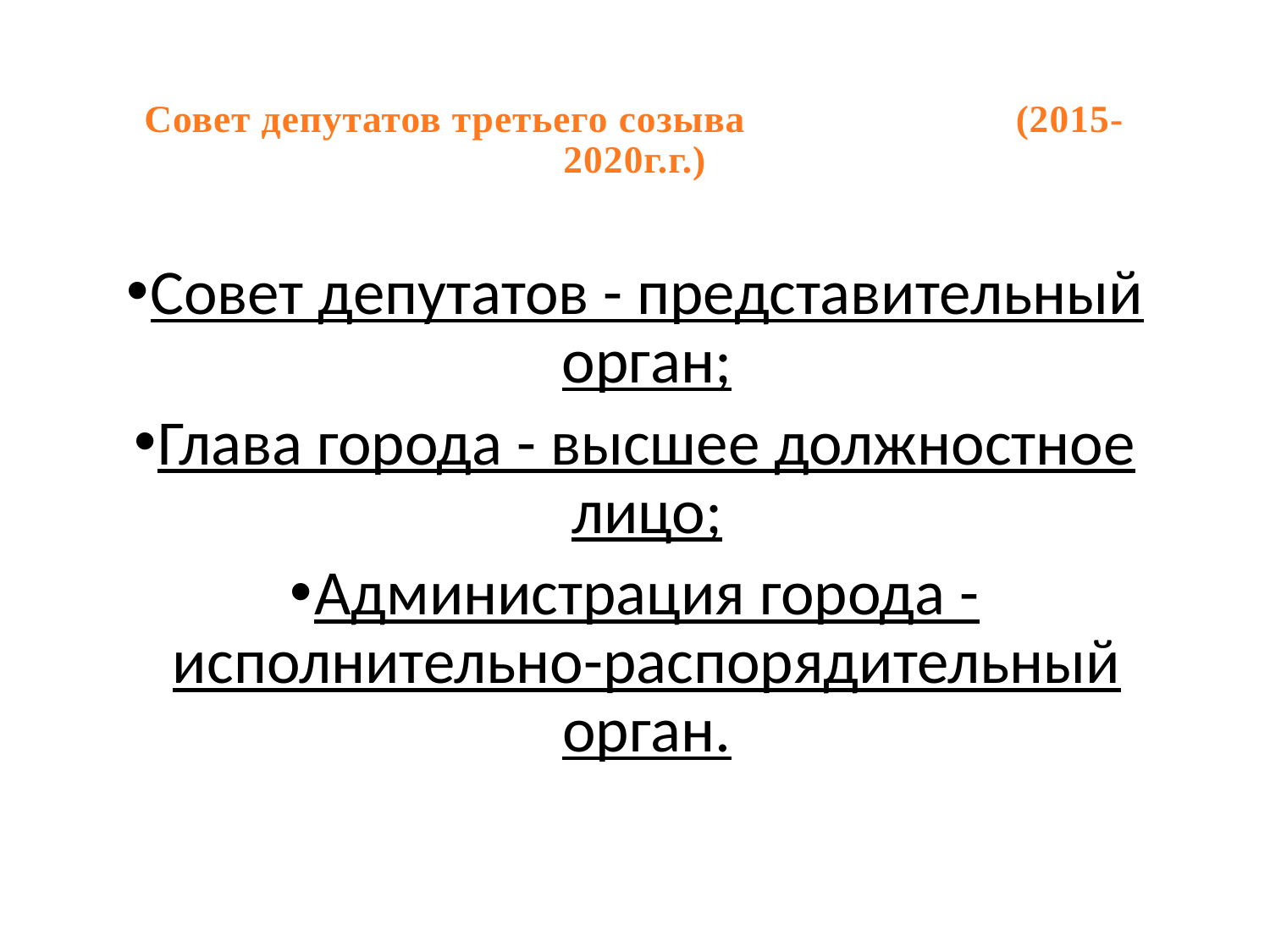

# Совет депутатов третьего созыва                          (2015-2020г.г.)
Совет депутатов - представительный орган;
Глава города - высшее должностное лицо;
Администрация города - исполнительно-распорядительный орган.